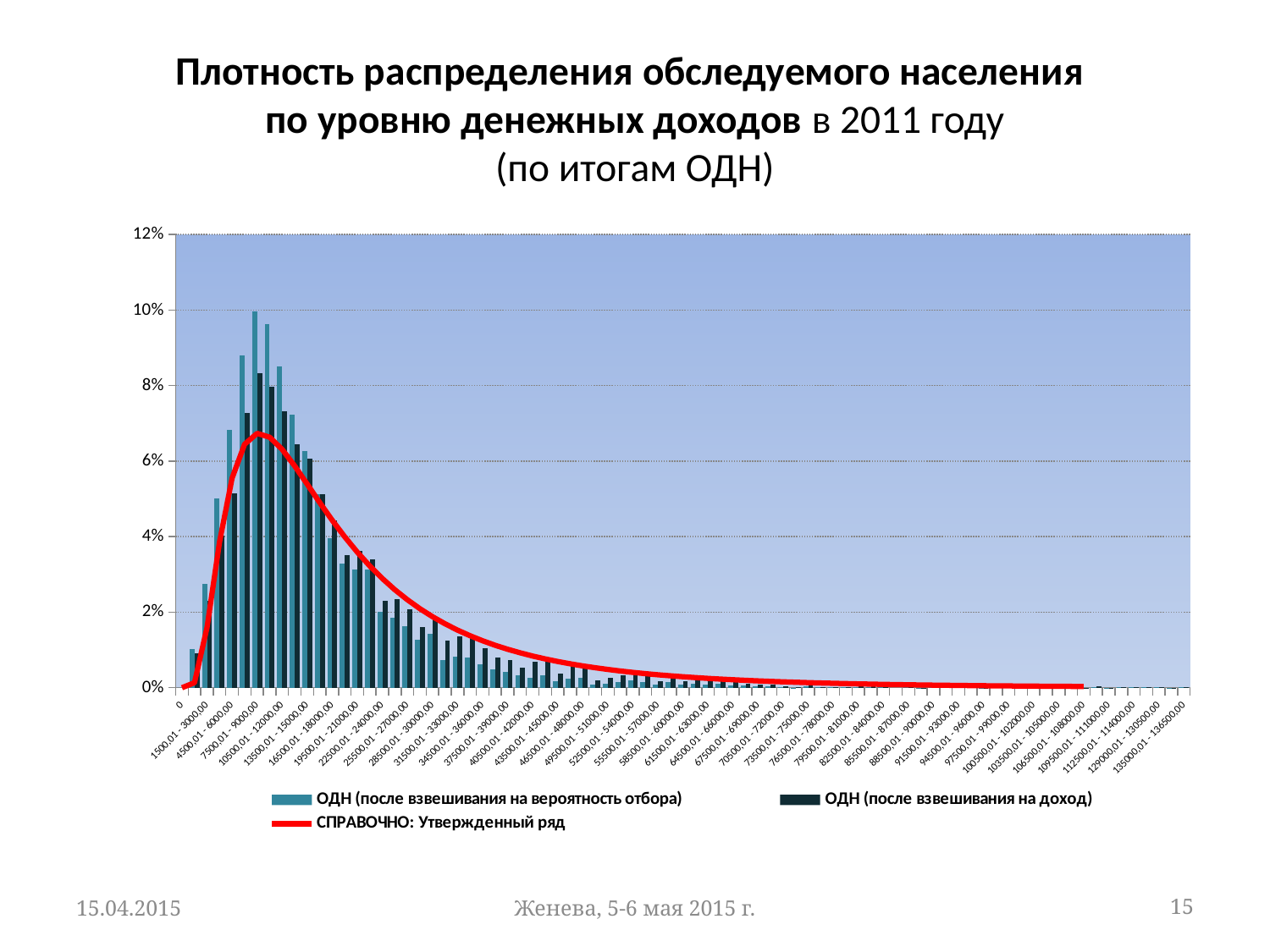

# Плотность распределения обследуемого населения по уровню денежных доходов в 2011 году (по итогам ОДН)

[unsupported chart]

15.04.2015
Женева, 5-6 мая 2015 г.
15